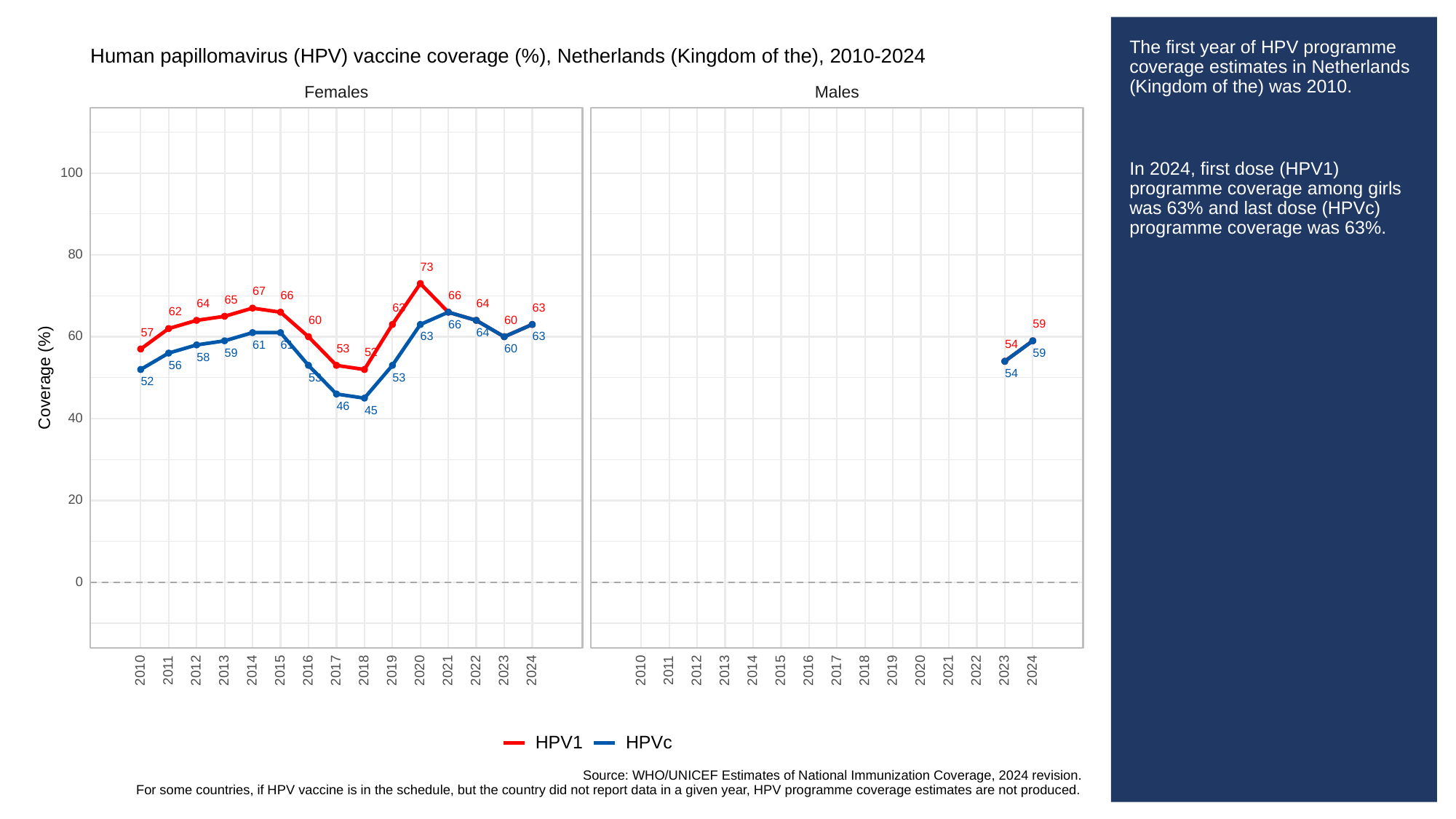

# The first year of HPV programme coverage estimates in Netherlands (Kingdom of the) was 2010.

In 2024, first dose (HPV1) programme coverage among girls was 63% and last dose (HPVc) programme coverage was 63%.

Human papillomavirus (HPV) vaccine coverage (%), Netherlands (Kingdom of the), 2010-2024
Females
Males

100

80

73

67
66
66
65

64
64
63
63

62

60
60

59
66

57
64

60
63
63

54

61
61

53
60

52
59
59

58

56

54
Coverage (%)
53
53

52

46
45
40

20

0

2013
2023
2013
2023
2010
2011
2012
2014
2015
2016
2017
2018
2019
2020
2021
2022
2024
2010
2011
2012
2014
2015
2016
2017
2018
2019
2020
2021
2022
2024
HPVc
HPV1

Source: WHO/UNICEF Estimates of National Immunization Coverage, 2024 revision.
For some countries, if HPV vaccine is in the schedule, but the country did not report data in a given year, HPV programme coverage estimates are not produced.